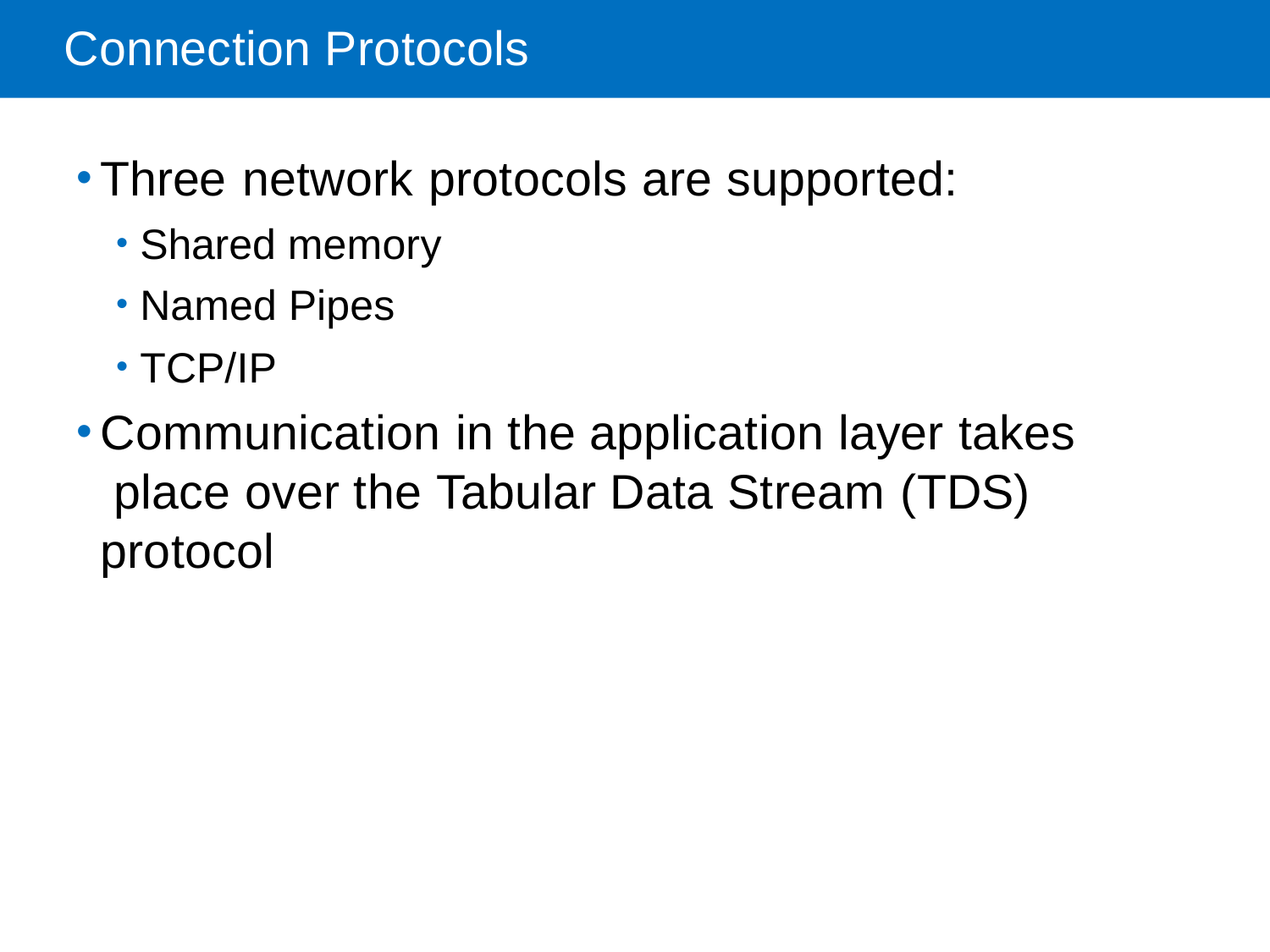

# Connection Protocols
Three network protocols are supported:
Shared memory
Named Pipes
TCP/IP
Communication in the application layer takes  place over the Tabular Data Stream (TDS)  protocol